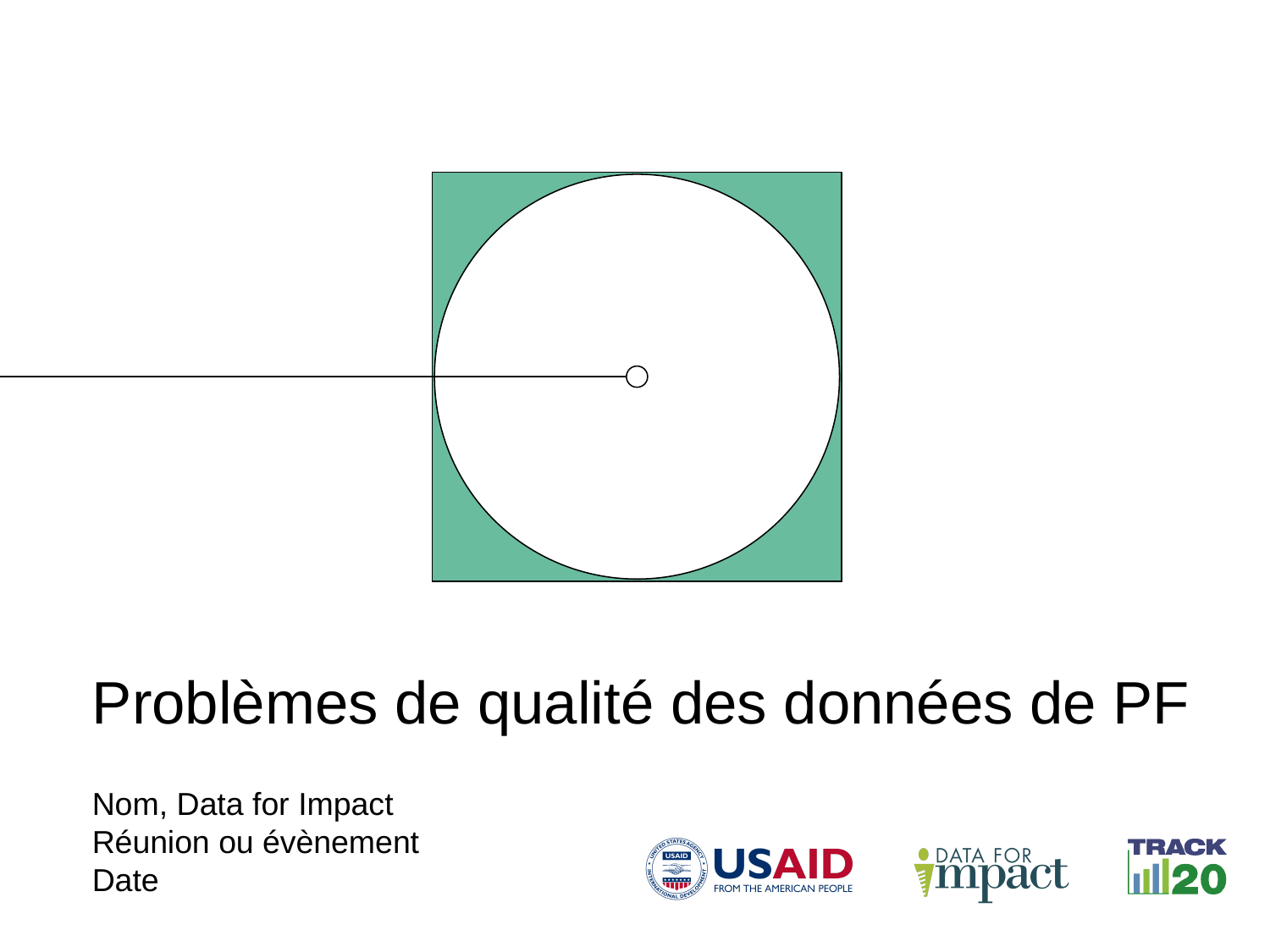

Problèmes de qualité des données de PF
Nom, Data for Impact
Réunion ou évènement
Date